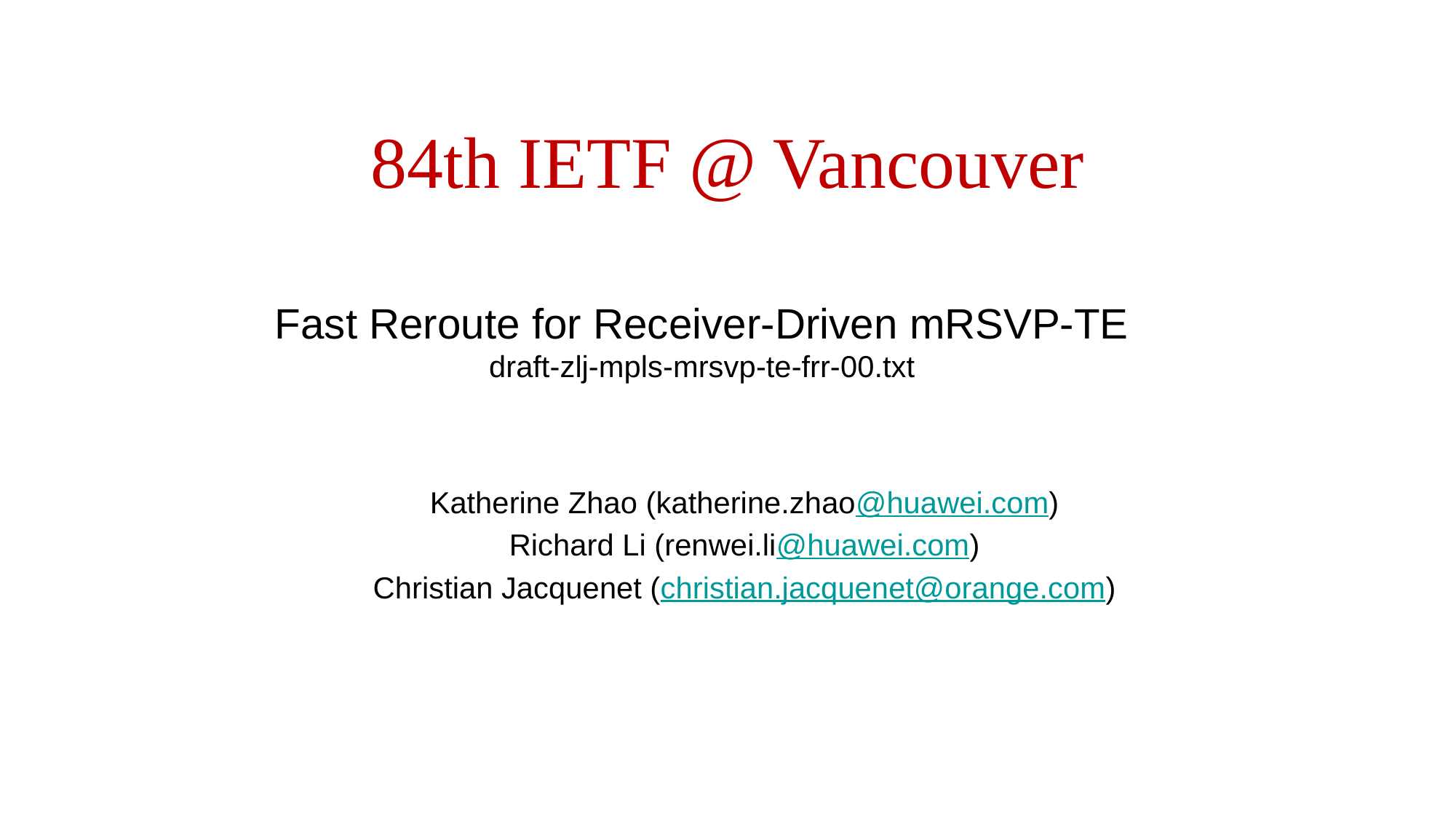

84th IETF @ Vancouver
# Fast Reroute for Receiver-Driven mRSVP-TE draft-zlj-mpls-mrsvp-te-frr-00.txt

Katherine Zhao (katherine.zhao@huawei.com)
Richard Li (renwei.li@huawei.com)
Christian Jacquenet (christian.jacquenet@orange.com)